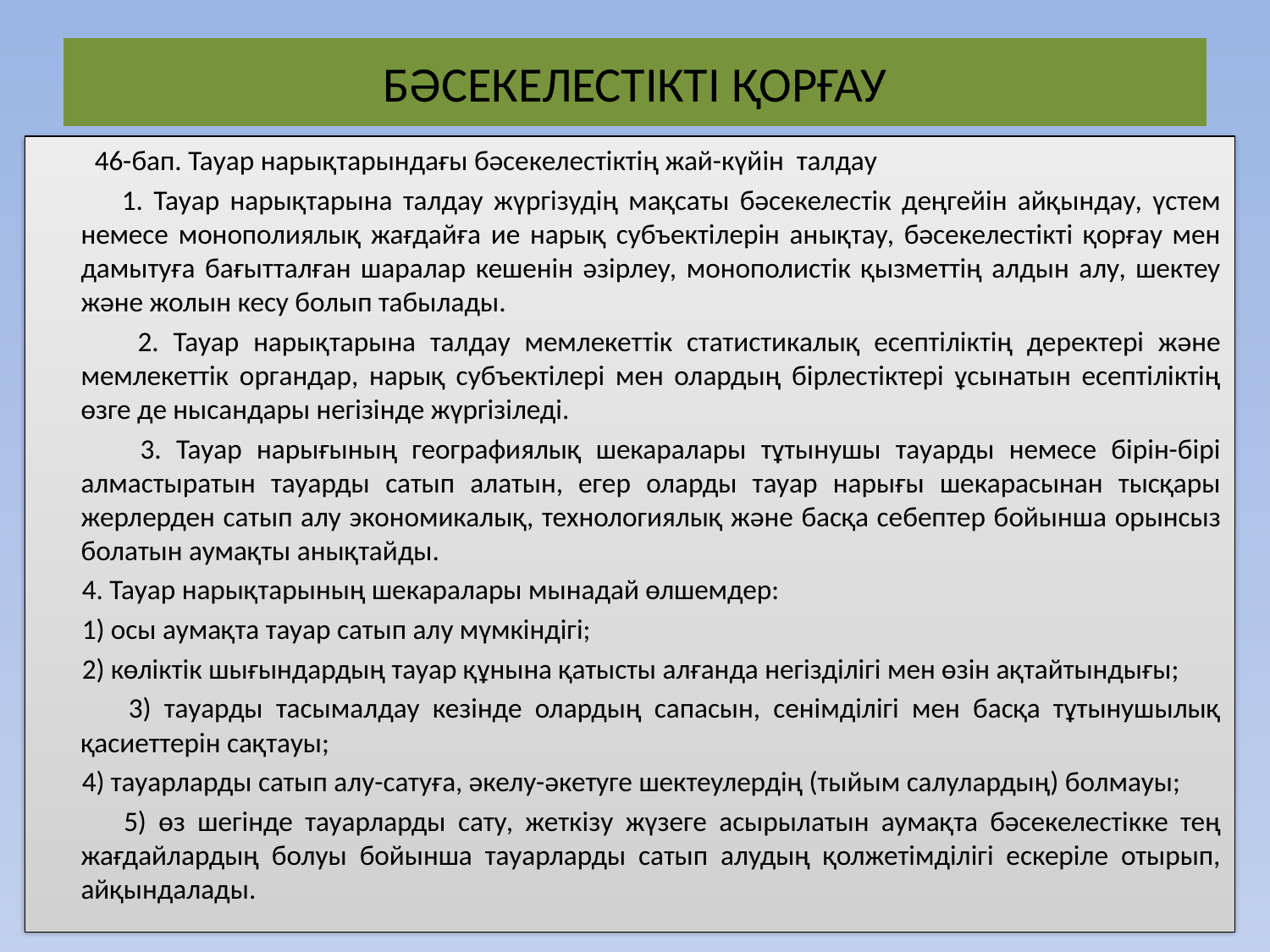

# БӘСЕКЕЛЕСТІКТІ ҚОРҒАУ
         46-бап. Тауар нарықтарындағы бәсекелестіктің жай-күйін  талдау
        1. Тауар нарықтарына талдау жүргізудің мақсаты бәсекелестік деңгейін айқындау, үстем немесе монополиялық жағдайға ие нарық субъектілерін анықтау, бәсекелестікті қорғау мен дамытуға бағытталған шаралар кешенін әзірлеу, монополистік қызметтің алдын алу, шектеу және жолын кесу болып табылады.
       2. Тауар нарықтарына талдау мемлекеттік статистикалық есептіліктің деректері және мемлекеттік органдар, нарық субъектілері мен олардың бірлестіктері ұсынатын есептіліктің өзге де нысандары негізінде жүргізіледі.
       3. Тауар нарығының географиялық шекаралары тұтынушы тауарды немесе бірін-бірі алмастыратын тауарды сатып алатын, егер оларды тауар нарығы шекарасынан тысқары жерлерден сатып алу экономикалық, технологиялық және басқа себептер бойынша орынсыз болатын аумақты анықтайды.
       4. Тауар нарықтарының шекаралары мынадай өлшемдер:
       1) осы аумақта тауар сатып алу мүмкіндігі;
       2) көліктік шығындардың тауар құнына қатысты алғанда негізділігі мен өзін ақтайтындығы;
       3) тауарды тасымалдау кезінде олардың сапасын, сенімділігі мен басқа тұтынушылық қасиеттерін сақтауы;
       4) тауарларды сатып алу-сатуға, әкелу-әкетуге шектеулердің (тыйым салулардың) болмауы;
       5) өз шегінде тауарларды сату, жеткізу жүзеге асырылатын аумақта бәсекелестікке тең жағдайлардың болуы бойынша тауарларды сатып алудың қолжетімділігі ескеріле отырып, айқындалады.